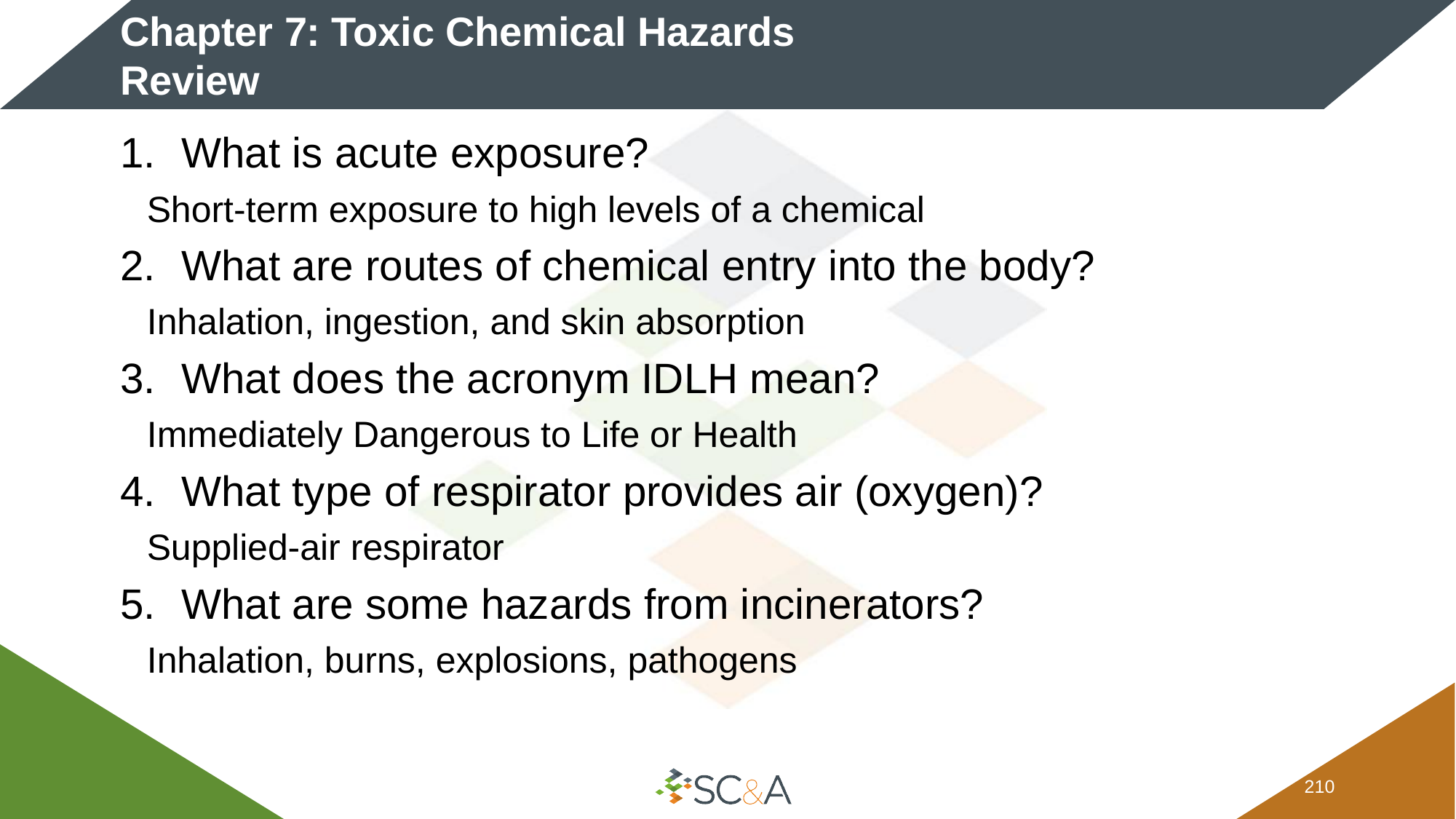

# Chapter 7: Toxic Chemical Hazards Review
What is acute exposure?
Short-term exposure to high levels of a chemical
What are routes of chemical entry into the body?
Inhalation, ingestion, and skin absorption
What does the acronym IDLH mean?
Immediately Dangerous to Life or Health
What type of respirator provides air (oxygen)?
Supplied-air respirator
What are some hazards from incinerators?
Inhalation, burns, explosions, pathogens
210